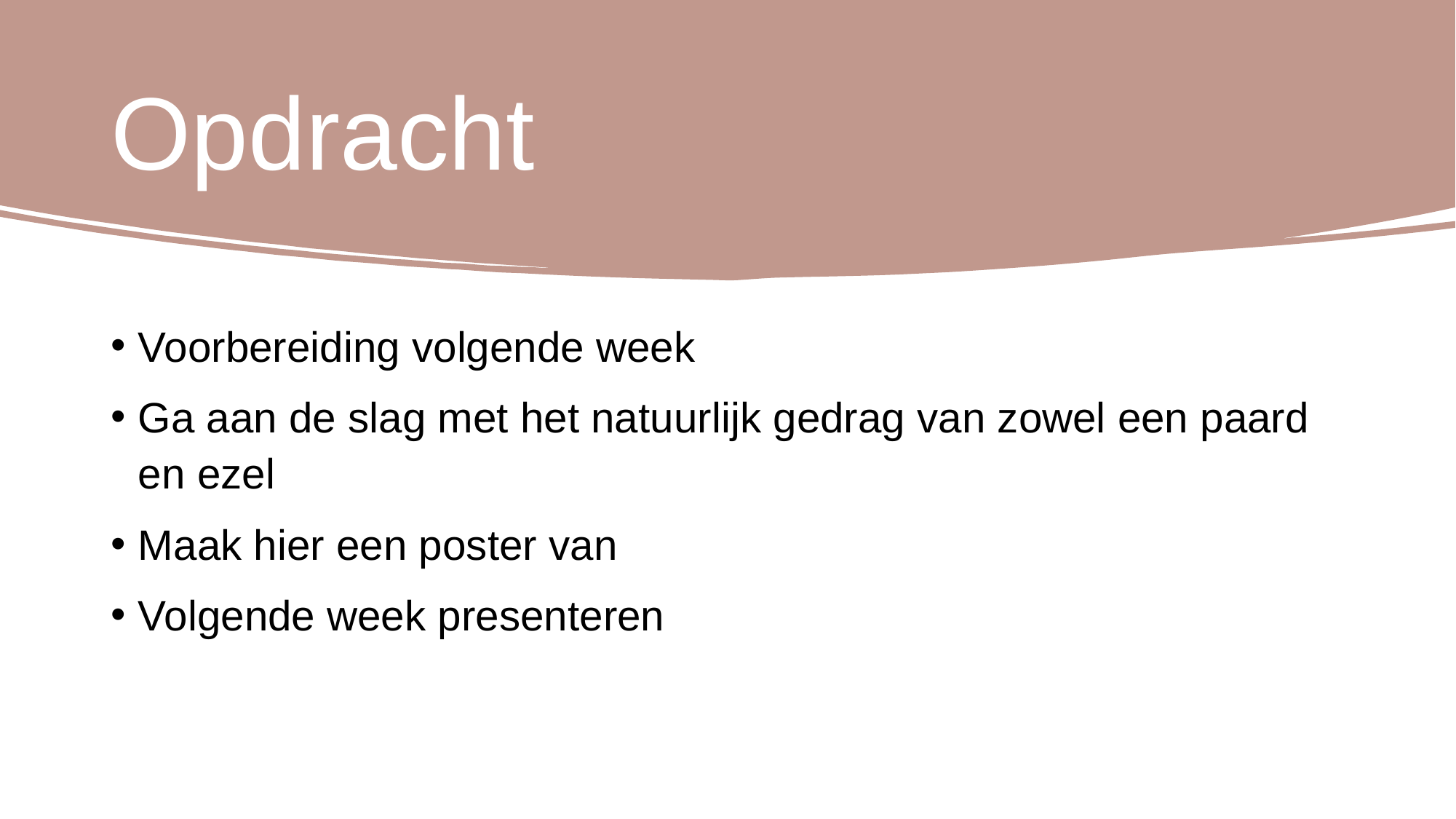

# Opdracht
Voorbereiding volgende week
Ga aan de slag met het natuurlijk gedrag van zowel een paard en ezel
Maak hier een poster van
Volgende week presenteren